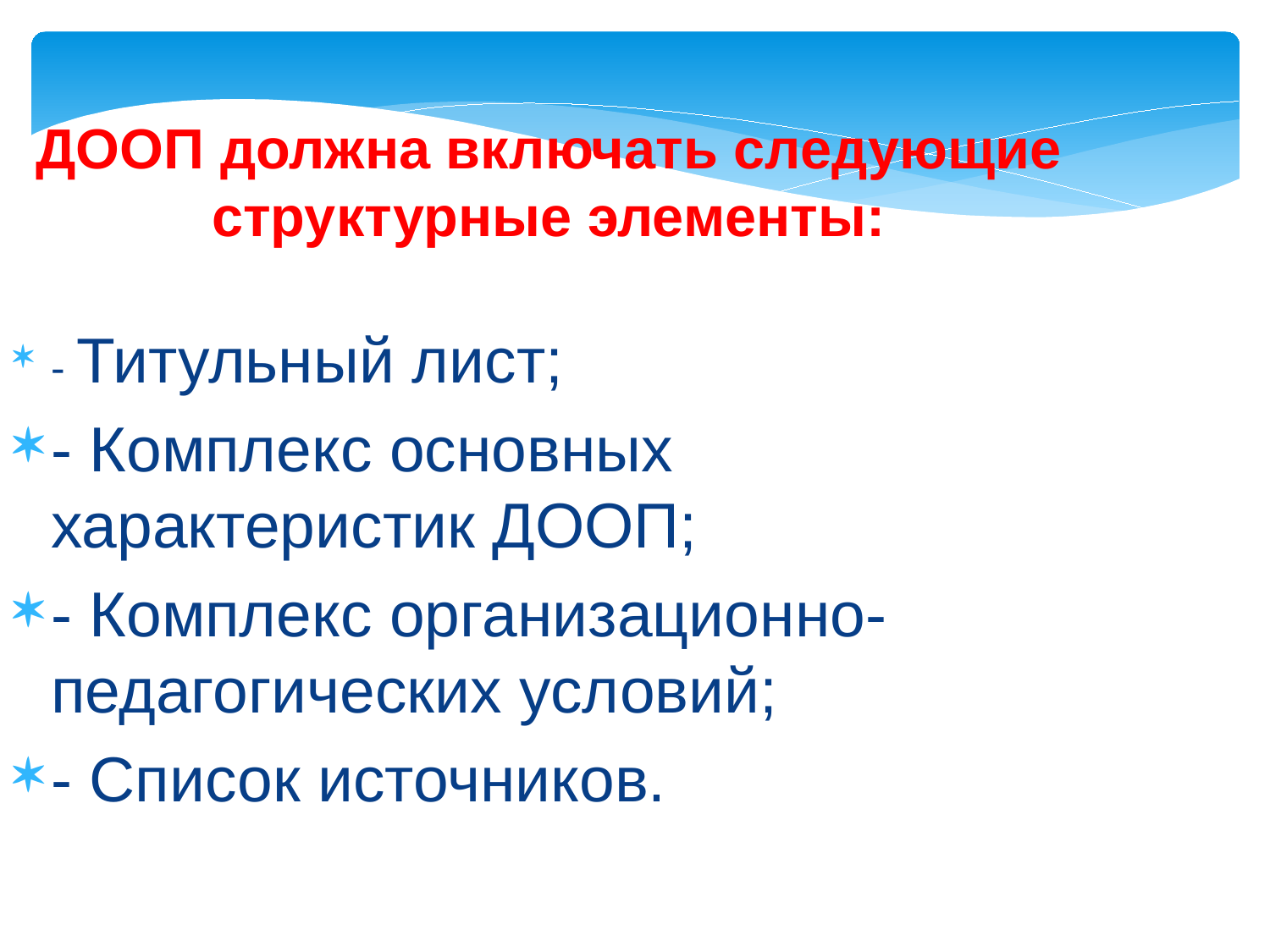

ДООП должна включать следующие структурные элементы:

- Титульный лист;
- Комплекс основных характеристик ДООП;
- Комплекс организационно-педагогических условий;
- Список источников.